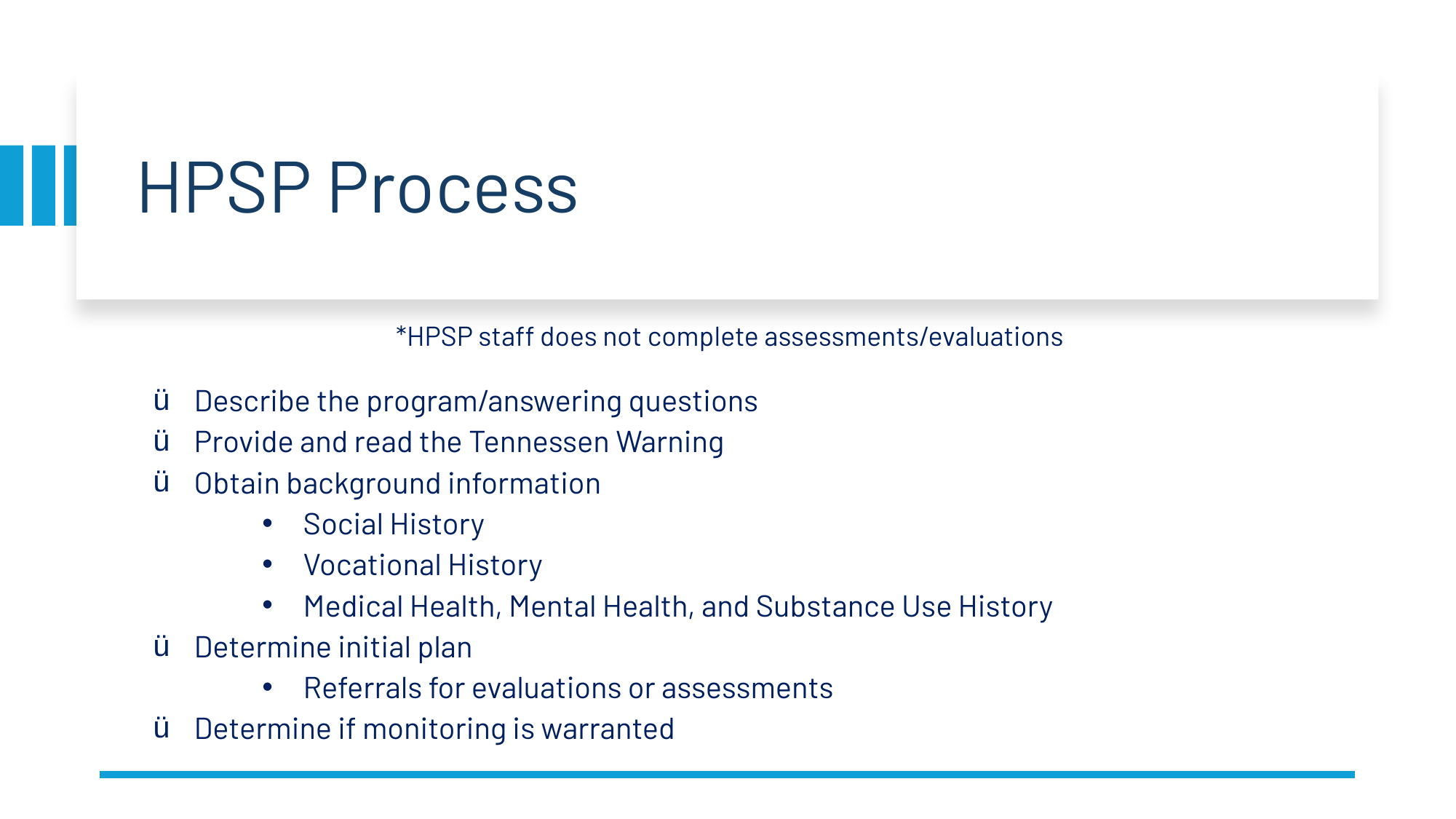

# HPSP Process

*HPSP staff does not complete assessments/evaluations
Describe the program/answering questions​
Provide and read the Tennessen Warning​
Obtain background information​
Social History​
Vocational History​
Medical Health, Mental Health, and Substance Use History​
Determine initial plan​
Referrals for evaluations or assessments​
Determine if monitoring is warranted